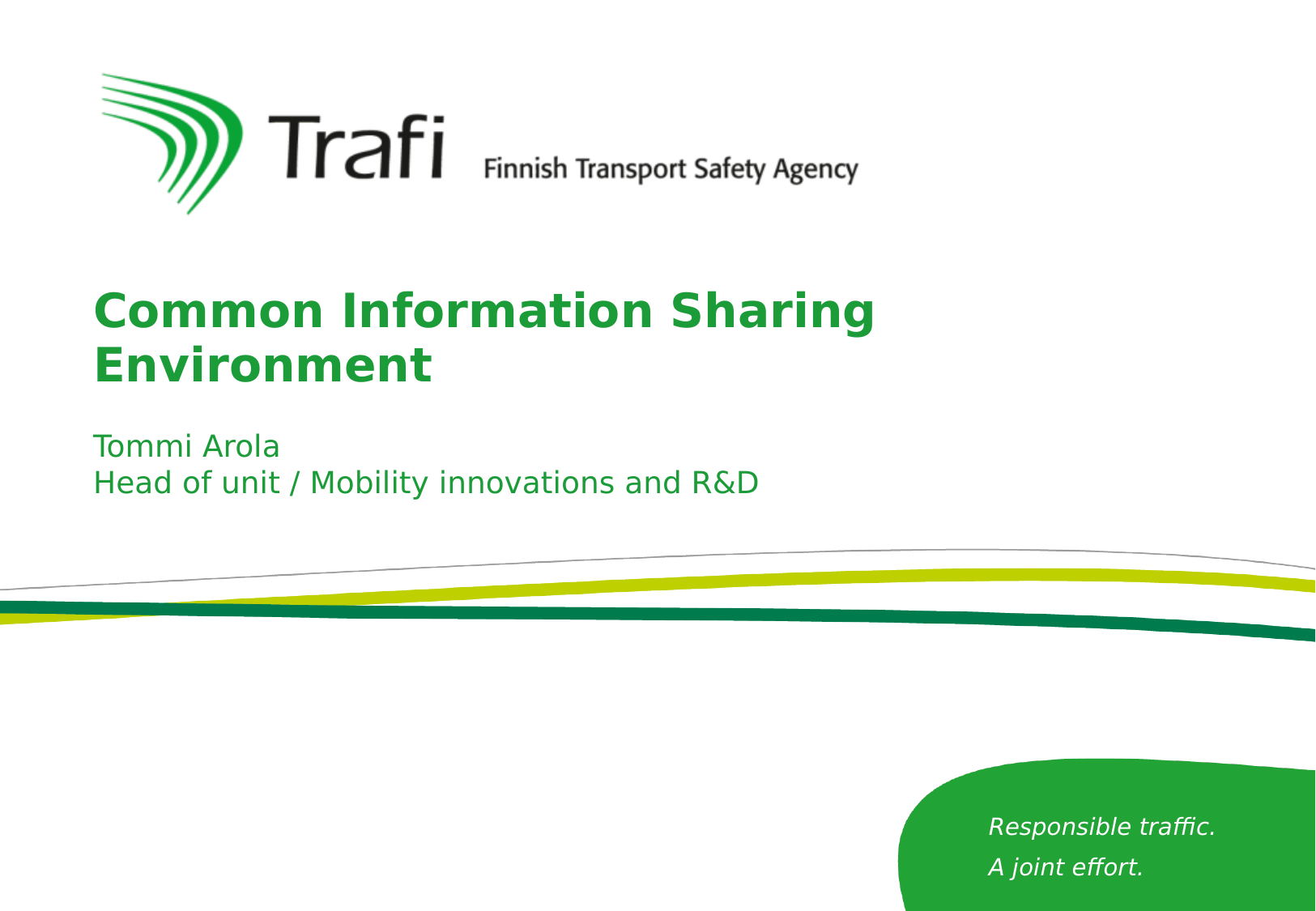

# Common Information Sharing Environment
Tommi Arola
Head of unit / Mobility innovations and R&D